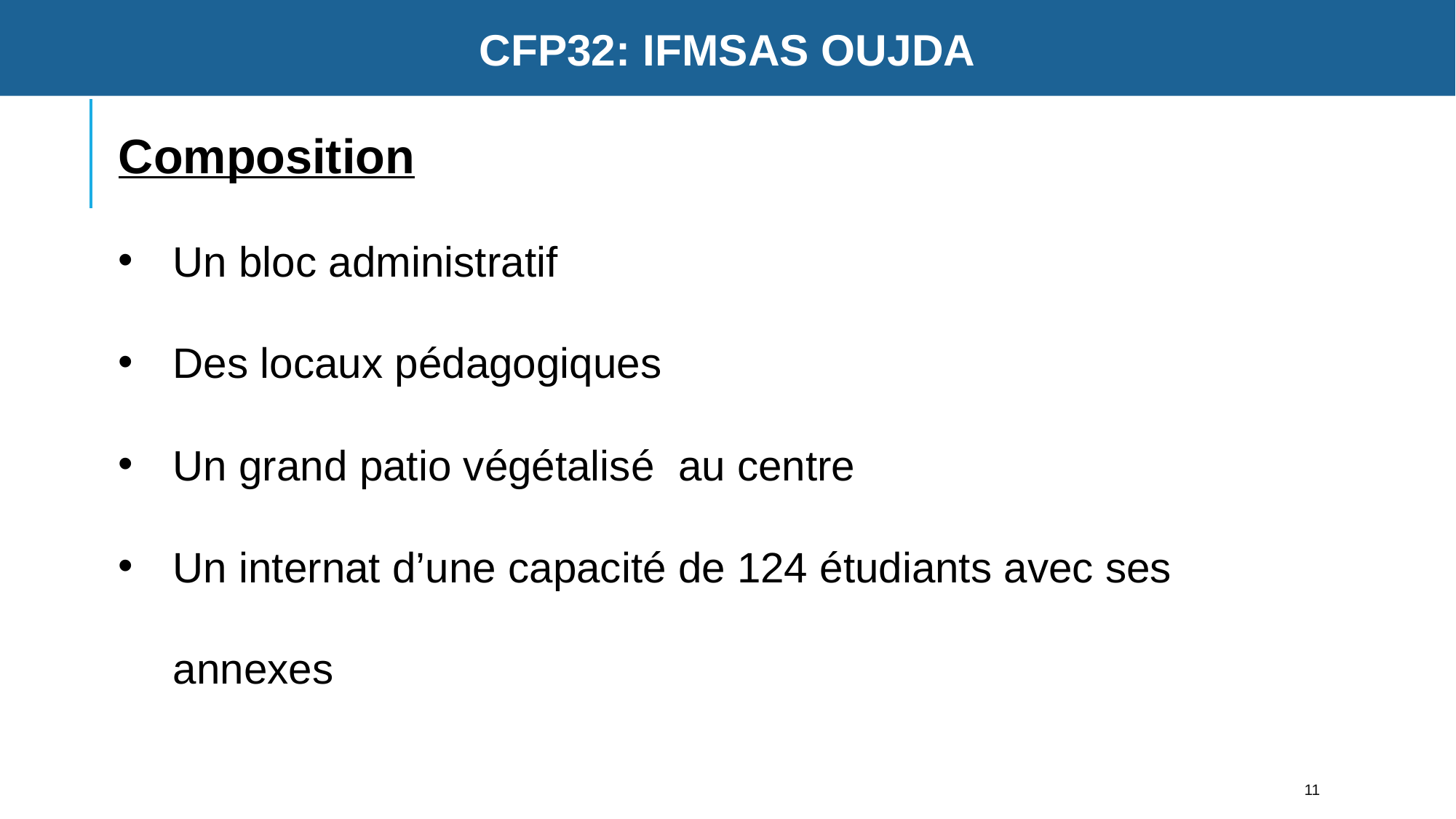

CFP32: IFMSAS OUJDA

Composition
Un bloc administratif
Des locaux pédagogiques
Un grand patio végétalisé  au centre
Un internat d’une capacité de 124 étudiants avec ses annexes
11